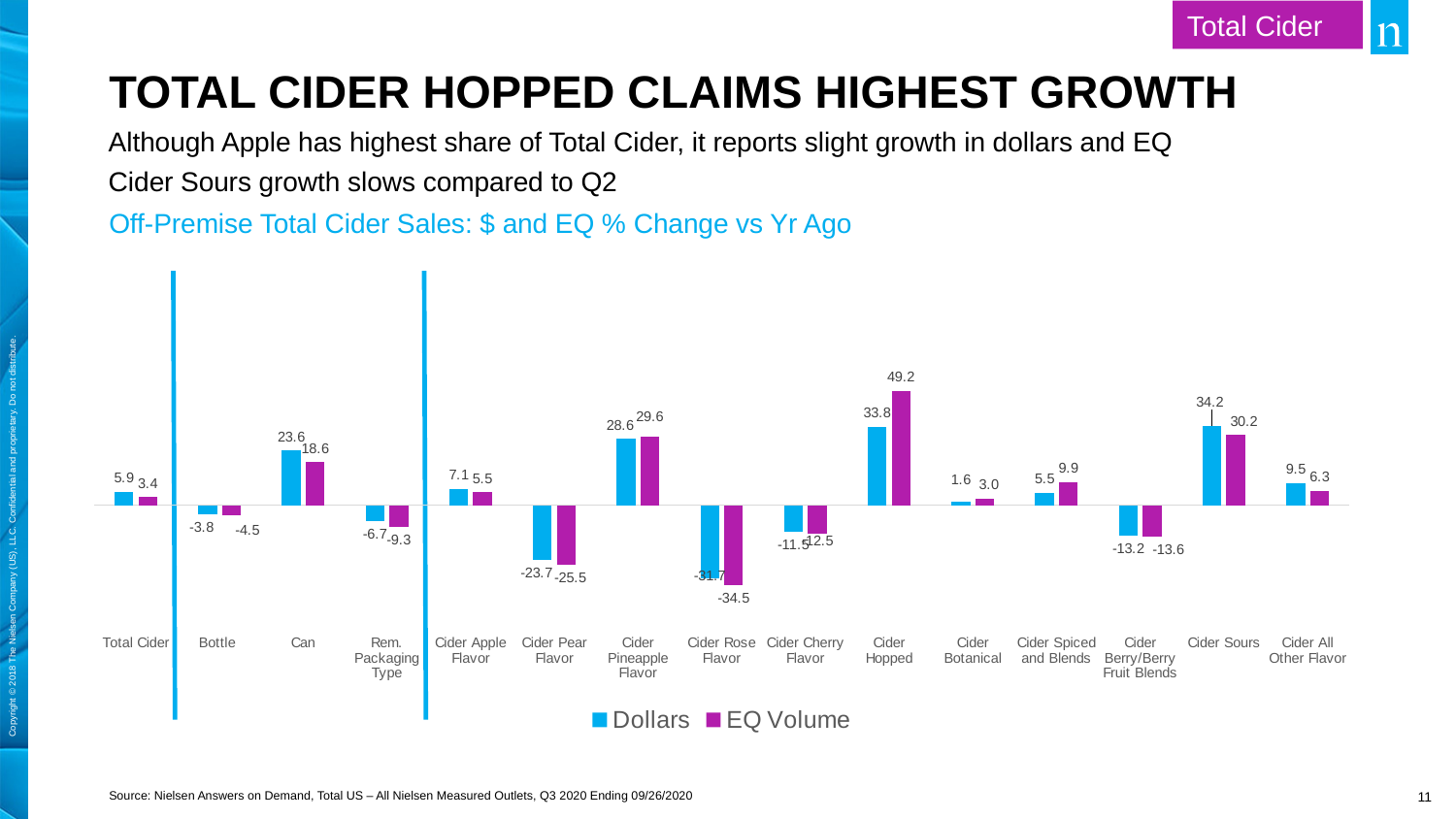

Total Cider
# Total cider Hopped claims highest growth
Although Apple has highest share of Total Cider, it reports slight growth in dollars and EQ
Cider Sours growth slows compared to Q2
Off-Premise Total Cider Sales: $ and EQ % Change vs Yr Ago

### Chart

| Category | Dollars | EQ Volume |
|---|---|---|
| Total Cider | 5.895 | 3.448 |
| Bottle  | -3.821 | -4.47 |
| Can | 23.629 | 18.617 |
| Rem. Packaging Type | -6.716 | -9.266 |
| Cider Apple Flavor | 7.108 | 5.538 |
| Cider Pear Flavor | -23.749 | -25.527 |
| Cider Pineapple Flavor | 28.633 | 29.628 |
| Cider Rose Flavor | -31.7 | -34.467 |
| Cider Cherry Flavor | -11.539 | -12.492 |
| Cider Hopped | 33.788 | 49.185 |
| Cider Botanical | 1.61 | 2.96 |
| Cider Spiced and Blends | 5.476 | 9.946 |
| Cider Berry/Berry Fruit Blends | -13.21 | -13.632 |
| Cider Sours | 34.17 | 30.219 |
| Cider All Other Flavor | 9.533 | 6.268 |
Source: Nielsen Answers on Demand, Total US – All Nielsen Measured Outlets, Q3 2020 Ending 09/26/2020